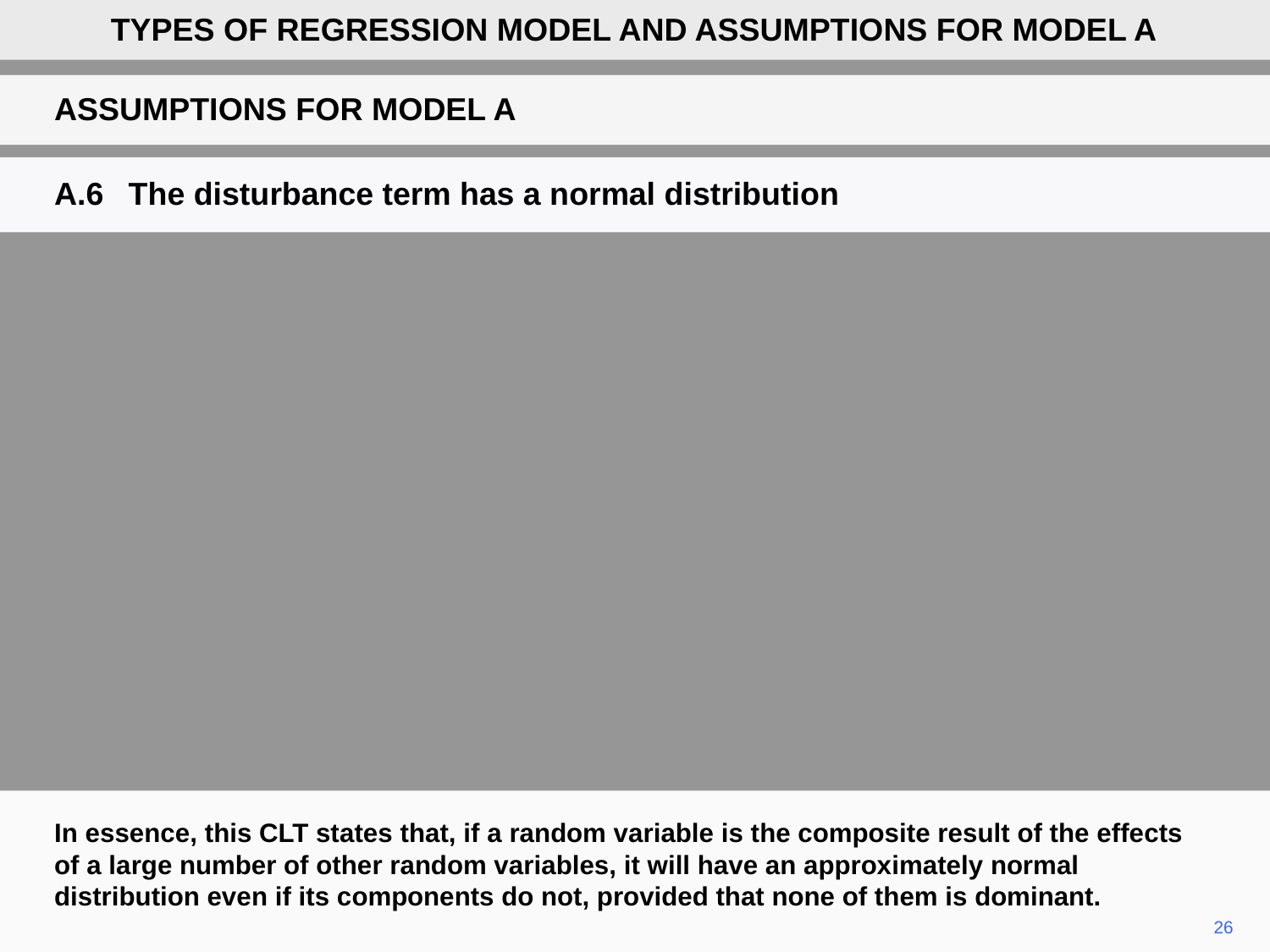

TYPES OF REGRESSION MODEL AND ASSUMPTIONS FOR MODEL A

ASSUMPTIONS FOR MODEL A

A.6	The disturbance term has a normal distribution

In essence, this CLT states that, if a random variable is the composite result of the effects of a large number of other random variables, it will have an approximately normal distribution even if its components do not, provided that none of them is dominant.
	26